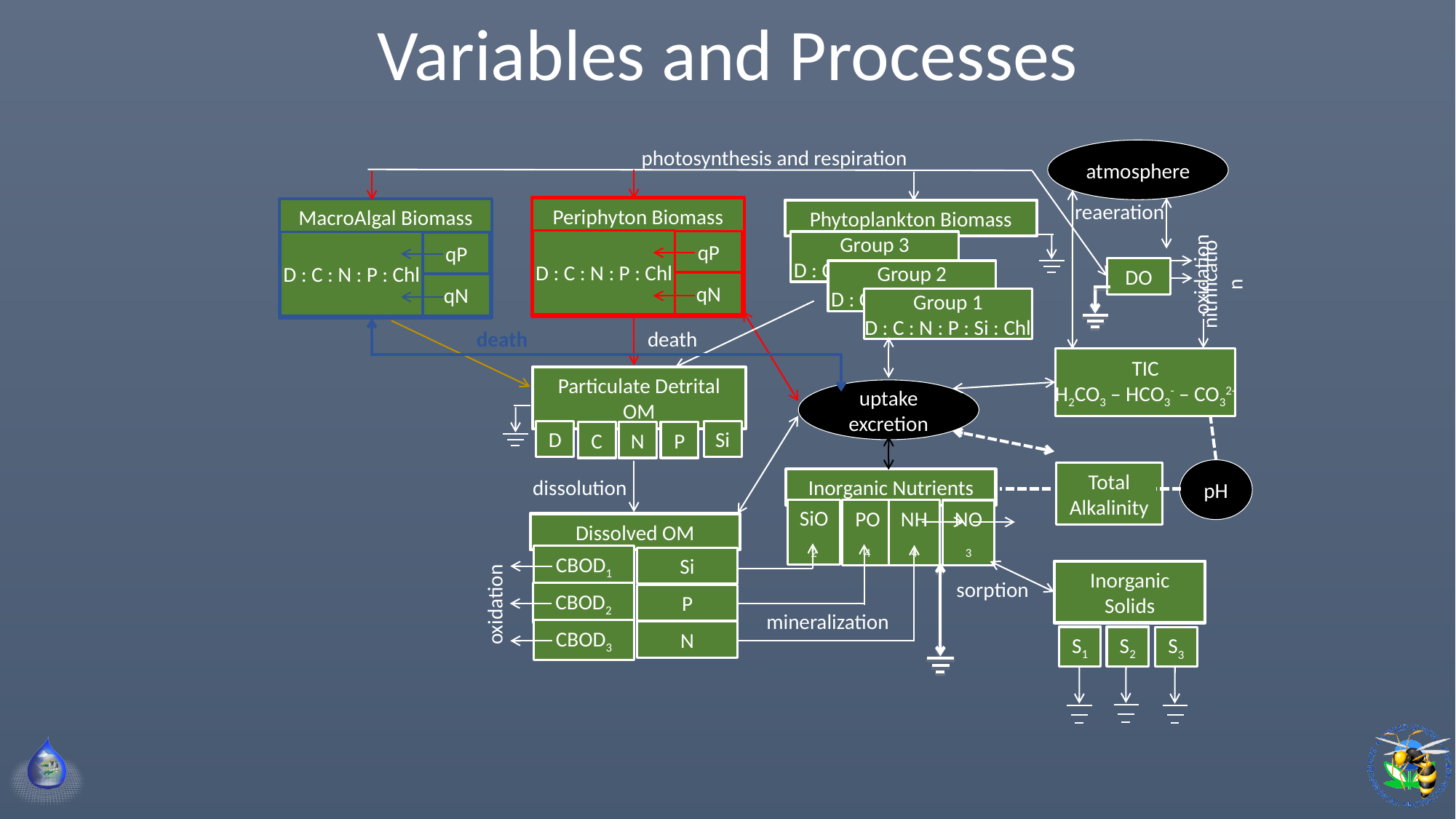

# Variables and Processes
photosynthesis and respiration
atmosphere
reaeration
Periphyton Biomass
D : C : N : P : Chl
qP
qN
MacroAlgal Biomass
D : C : N : P : Chl
qP
qN
Phytoplankton Biomass
Group 3
D : C : N : P : Si: Chl
nitrification
oxidation
DO
Group 2
D : C : N : P : Si: Chl
Group 1
D : C : N : P : Si : Chl
death
death
TIC
H2CO3 – HCO3- – CO32-
Particulate Detrital OM
D
Si
C
N
P
uptake
excretion
pH
Total
Alkalinity
dissolution
Inorganic Nutrients
SiO2
PO4
NH4
NO3
Dissolved OM
Si
CBOD1
CBOD2
P
N
CBOD3
Inorganic Solids
S1
S2
S3
sorption
oxidation
mineralization